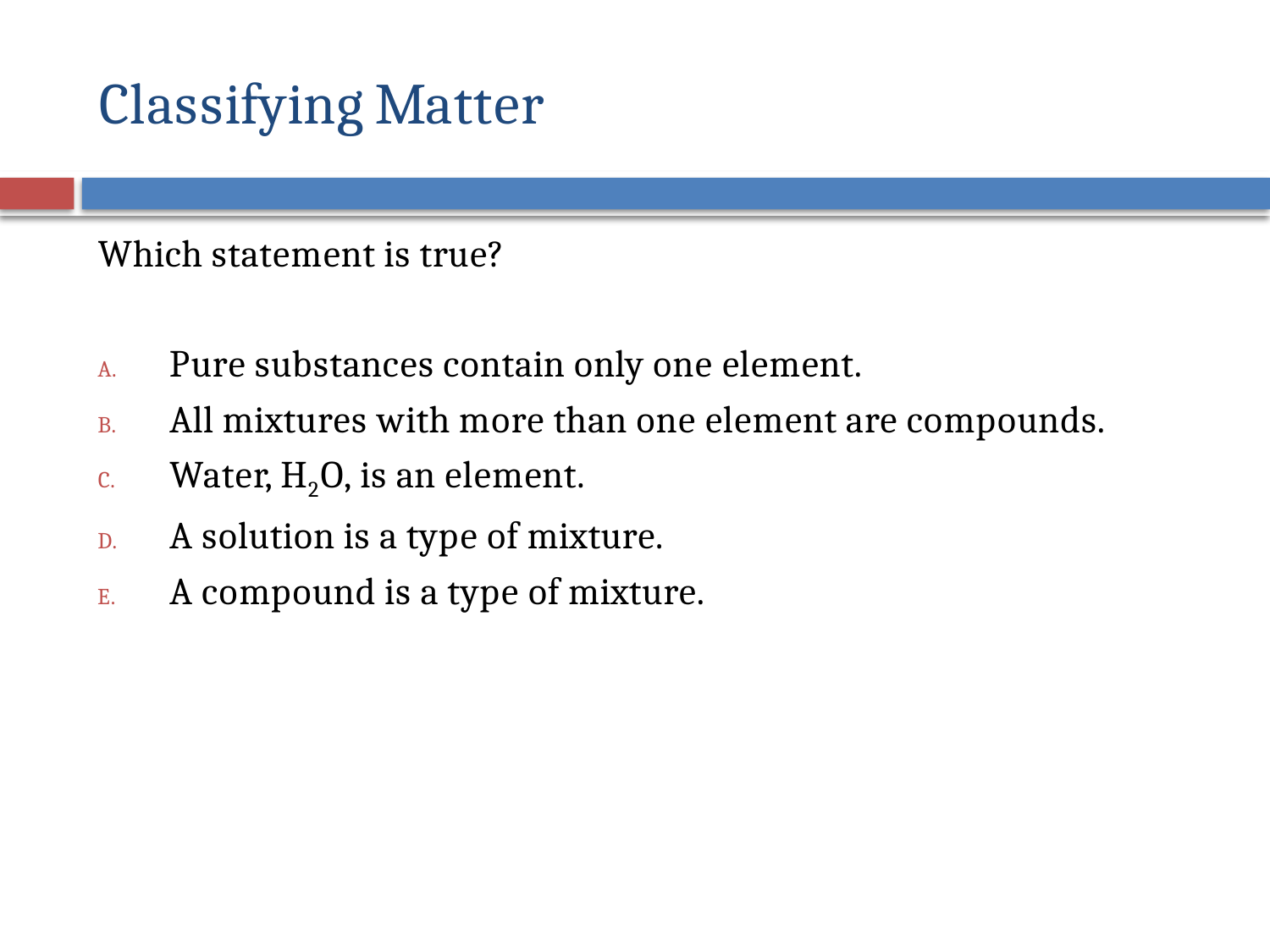

# Classifying Matter
Which statement is true?

Pure substances contain only one element.
All mixtures with more than one element are compounds.
Water, H2O, is an element.
A solution is a type of mixture.
A compound is a type of mixture.